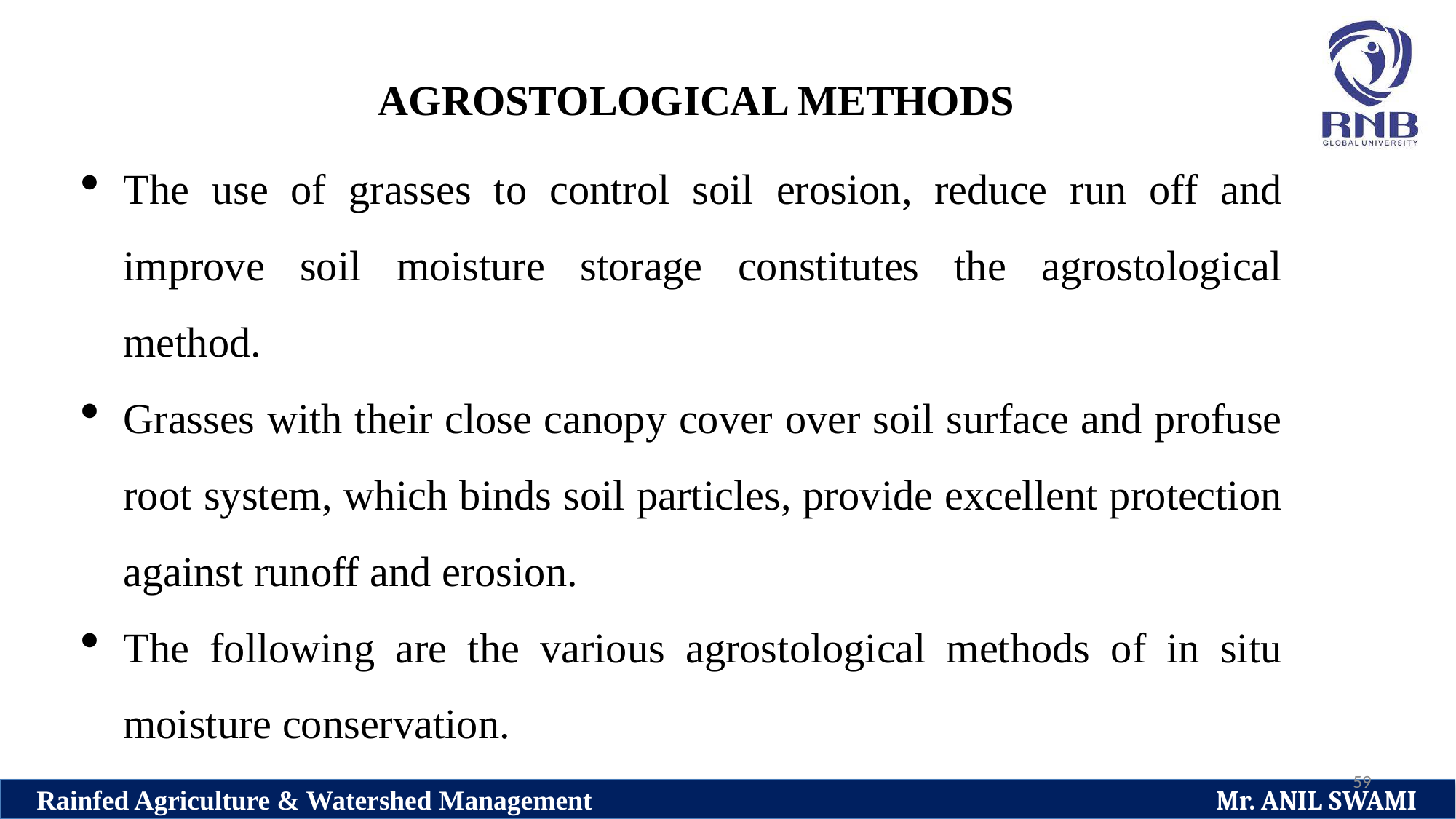

AGROSTOLOGICAL METHODS
The use of grasses to control soil erosion, reduce run off and improve soil moisture storage constitutes the agrostological method.
Grasses with their close canopy cover over soil surface and profuse root system, which binds soil particles, provide excellent protection against runoff and erosion.
The following are the various agrostological methods of in situ moisture conservation.
59